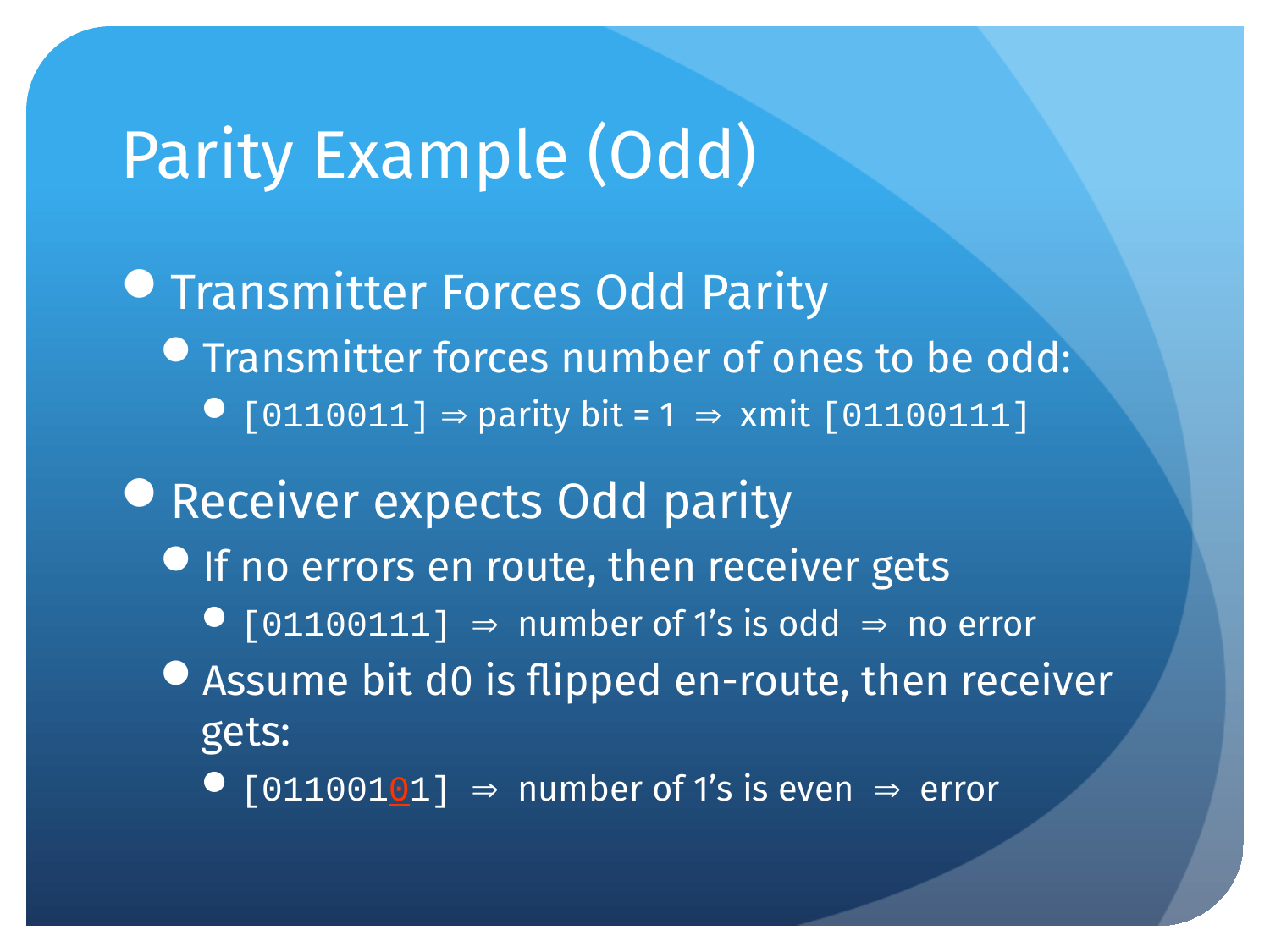

# Parity Example (Odd)
Transmitter Forces Odd Parity
Transmitter forces number of ones to be odd:
[0110011] ⇒ parity bit = 1  ⇒  xmit [01100111]
Receiver expects Odd parity
If no errors en route, then receiver gets
[01100111]  ⇒  number of 1’s is odd  ⇒  no error
Assume bit d0 is flipped en-route, then receiver gets:
[01100101]  ⇒  number of 1’s is even  ⇒  error